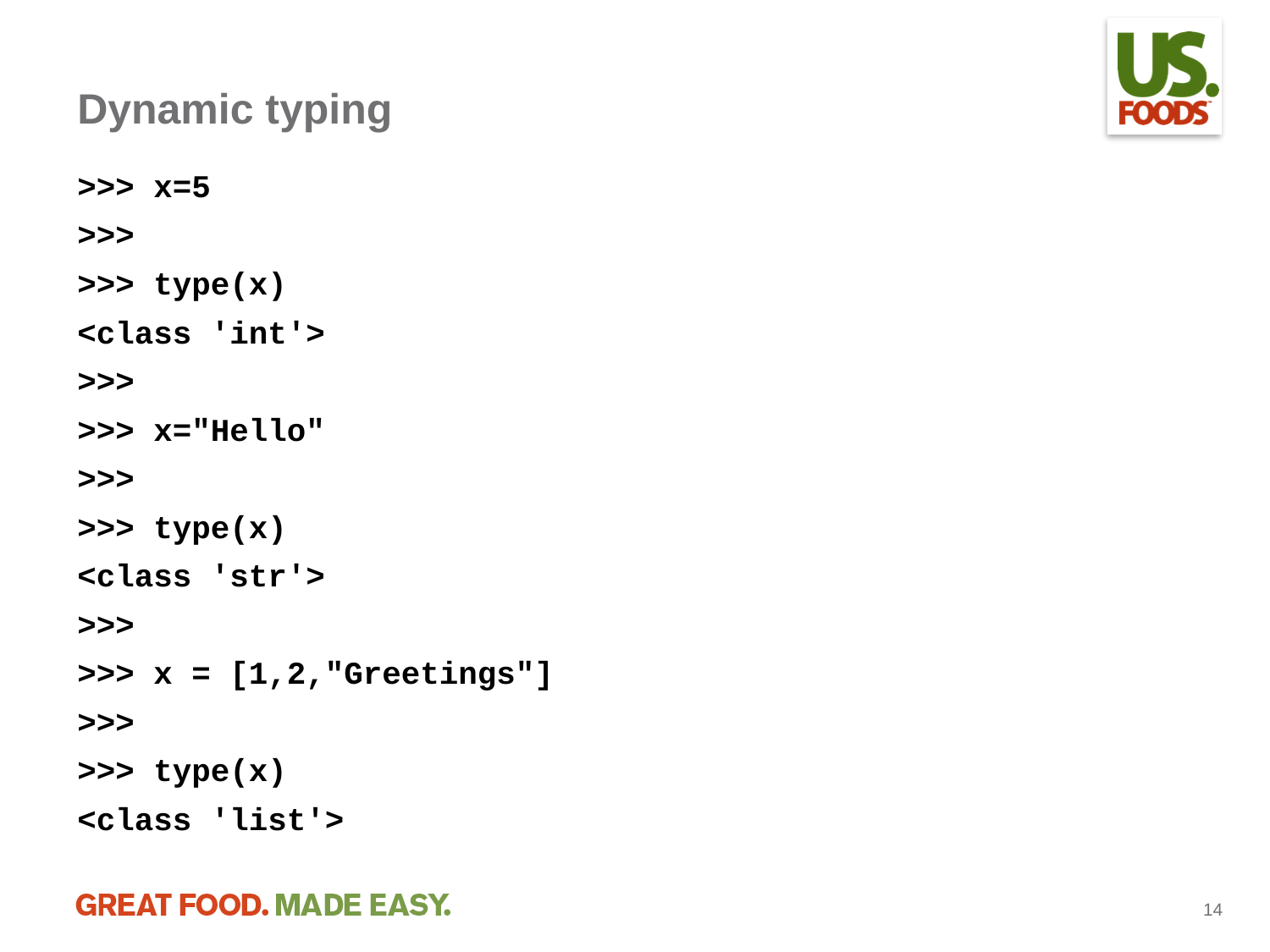

# Dynamic typing
>>> x=5
>>>
>>> type(x)
<class 'int'>
>>>
>>> x="Hello"
>>>
>>> type(x)
<class 'str'>
>>>
>>> x = [1,2,"Greetings"]
>>>
>>> type(x)
<class 'list'>